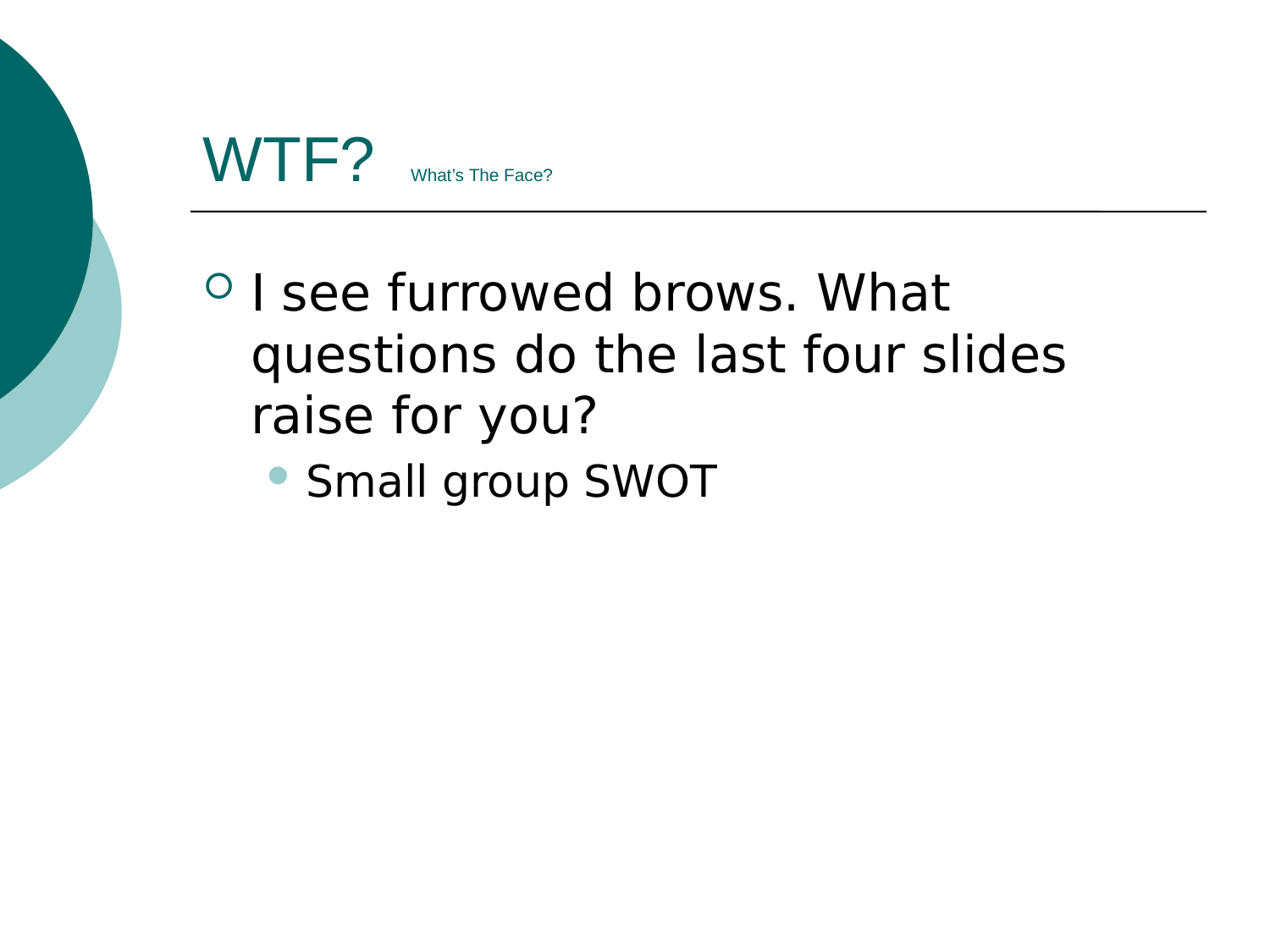

# WTF?  What’s The Face?
I see furrowed brows. What questions do the last four slides raise for you?
Small group SWOT